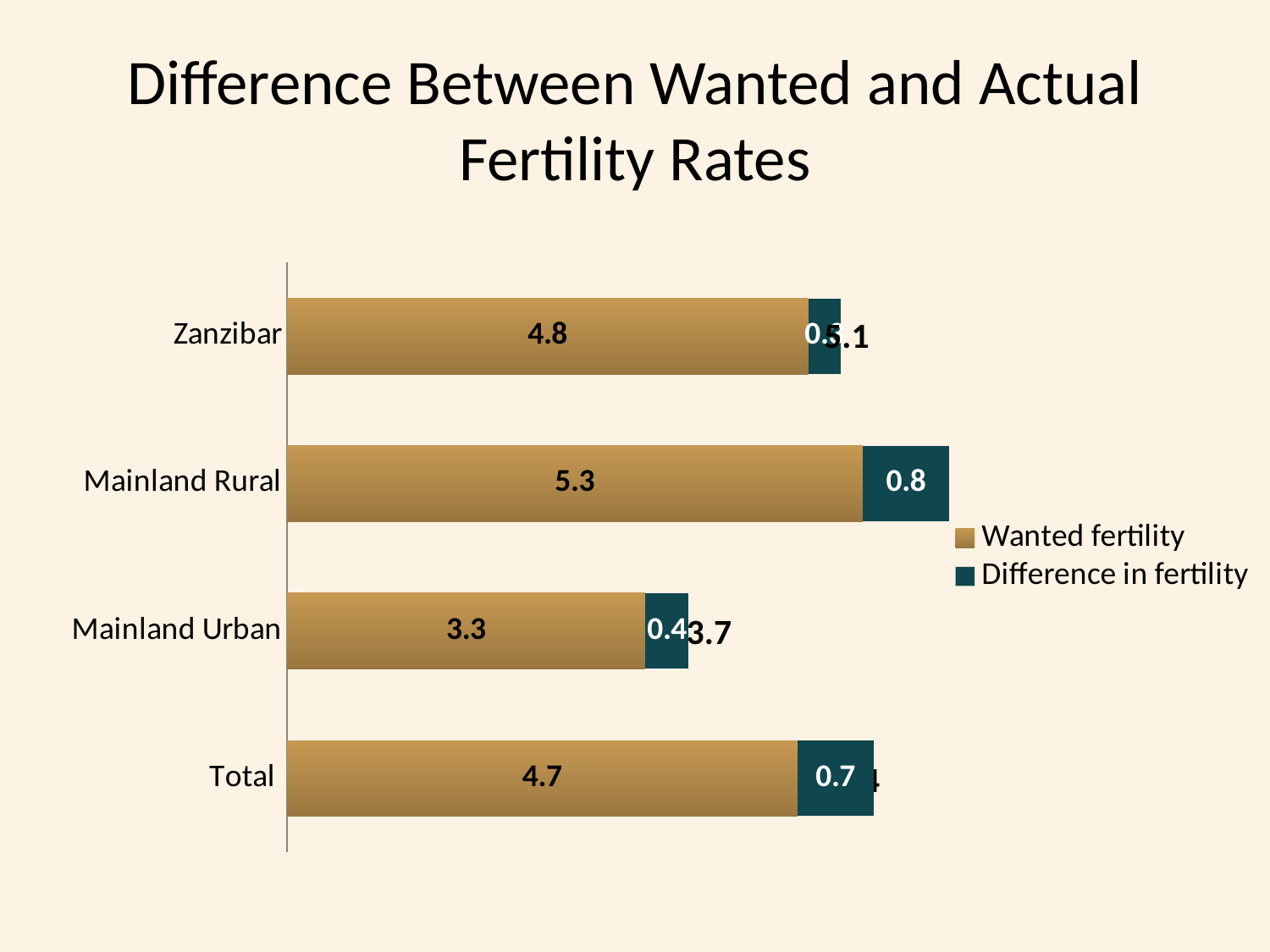

# Difference Between Wanted and Actual Fertility Rates

### Chart

| Category | Wanted fertility | Difference in fertility |
|---|---|---|
| Total  | 4.7 | 0.7000000000000002 |
| Mainland Urban | 3.3 | 0.4 |
| Mainland Rural | 5.3 | 0.8 |
| Zanzibar | 4.8 | 0.3000000000000001 |
5.1

6.1

3.7

5.4